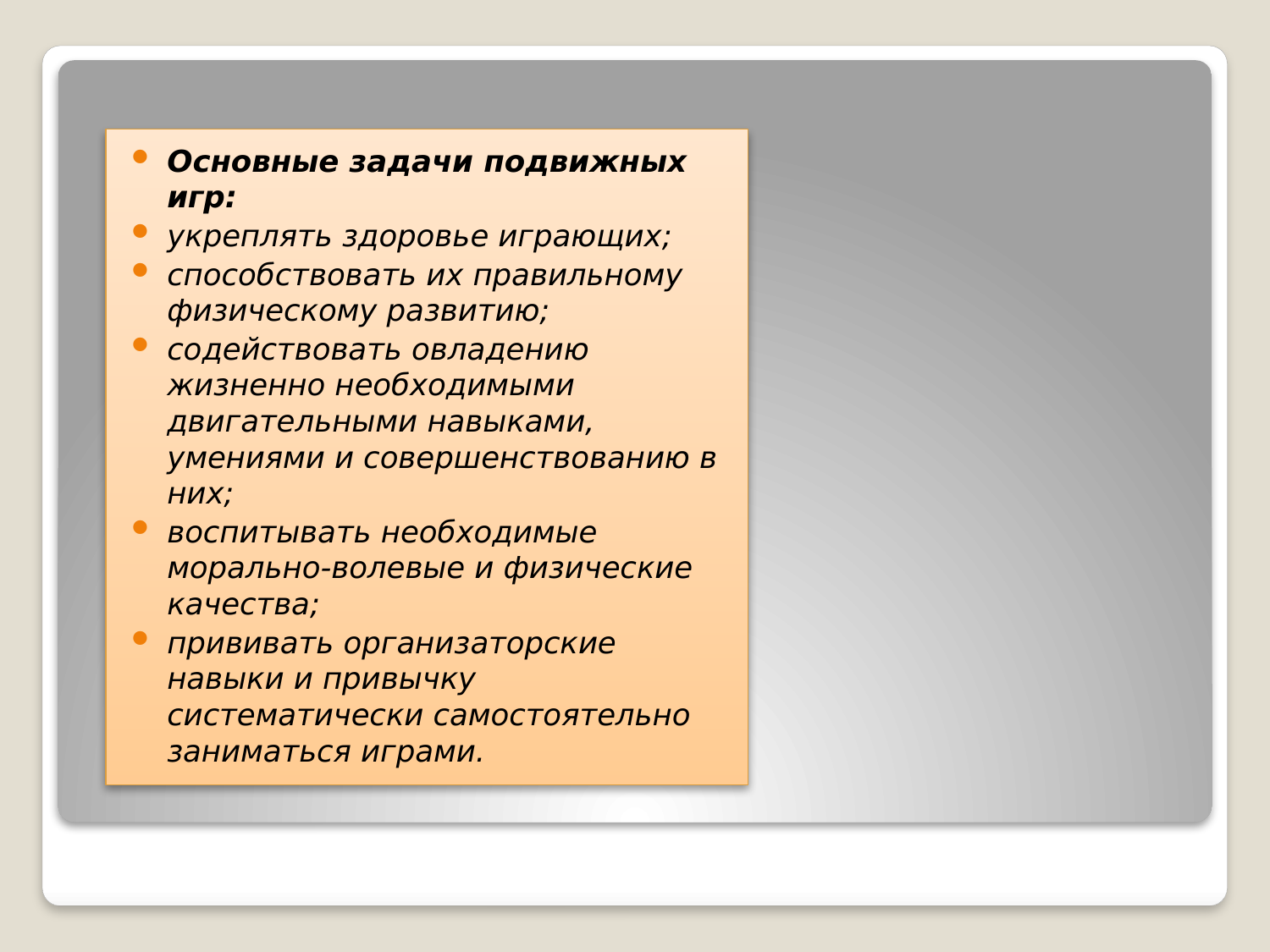

#
Основные задачи подвижных игр:
укреплять здоровье играющих;
способствовать их правильному физическому развитию;
содействовать овладению жизненно необходимыми двигательными навыками, умениями и совершенствованию в них;
воспитывать необходимые морально-волевые и физические качества;
прививать организаторские навыки и привычку систематически самостоятельно заниматься играми.